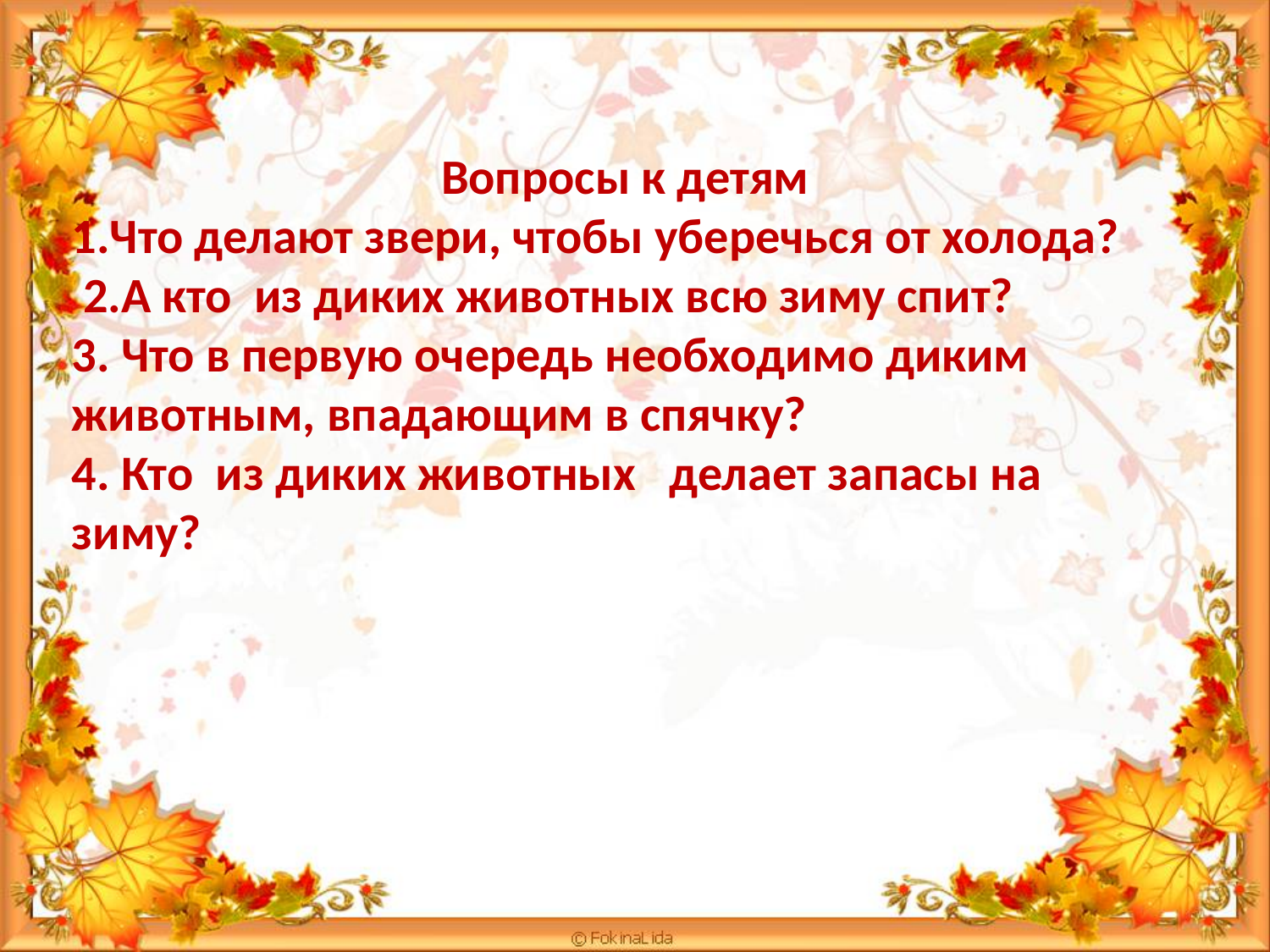

Вопросы к детям
1.Что делают звери, чтобы уберечься от холода?
 2.А кто  из диких животных всю зиму спит?
3. Что в первую очередь необходимо диким животным, впадающим в спячку?
4. Кто  из диких животных   делает запасы на зиму?